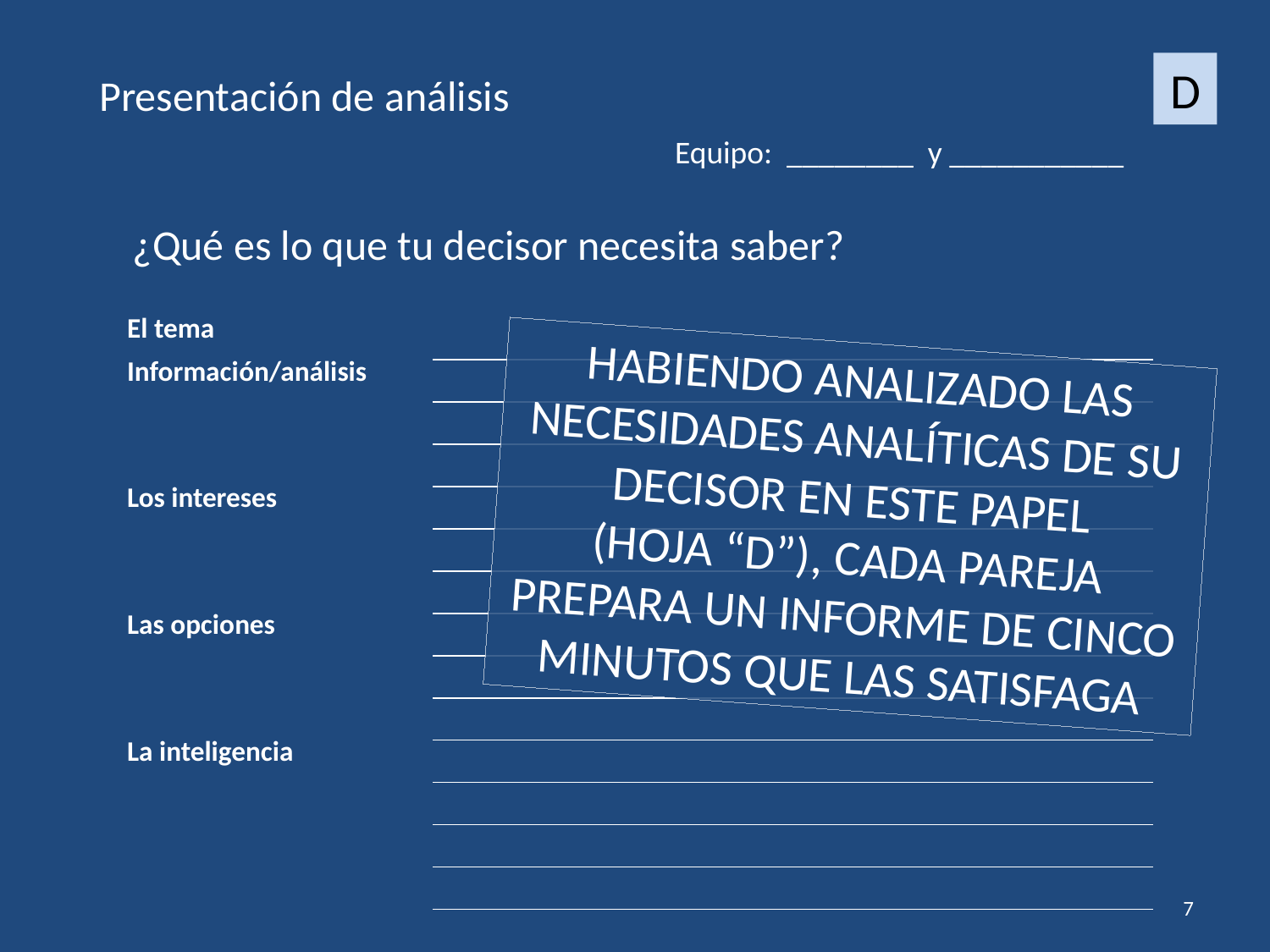

D
Presentación de análisis
Equipo:  ________  y ___________
¿Qué es lo que tu decisor necesita saber?
| El tema |  |
| --- | --- |
| Información/análisis |  |
|  |  |
|  |  |
| Los intereses |  |
|  |  |
|  |  |
| Las opciones |  |
|  |  |
|  |  |
| La inteligencia |  |
|  |  |
|  |  |
|  |  |
HABIENDO ANALIZADO LAS NECESIDADES ANALÍTICAS DE SU DECISOR EN ESTE PAPEL (HOJA “D”), CADA PAREJA PREPARA UN INFORME DE CINCO MINUTOS QUE LAS SATISFAGA
7